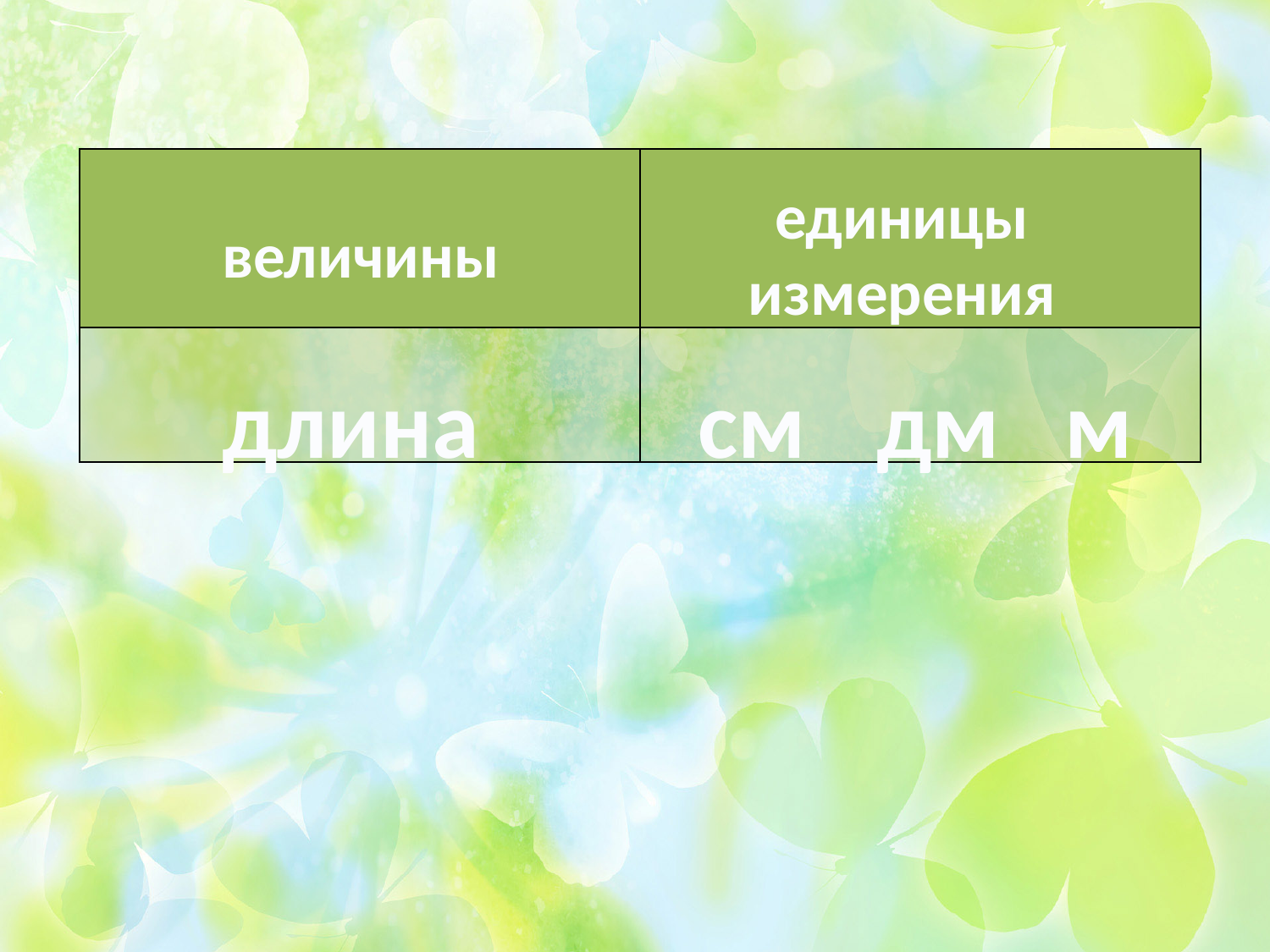

|  |  |
| --- | --- |
|  |  |
единицы
измерения
величины
длина
см
дм
м